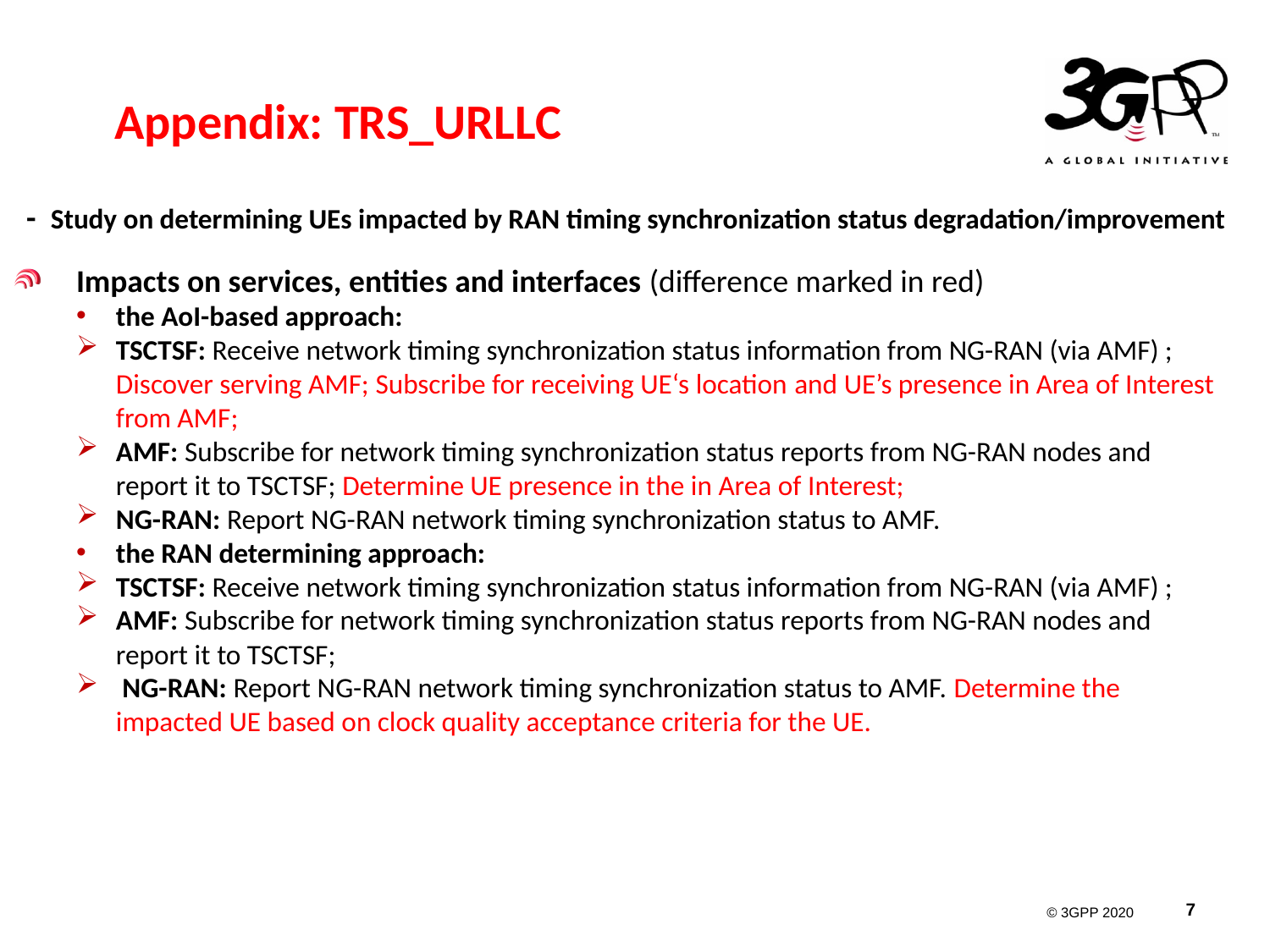

# Appendix: TRS_URLLC
-  Study on determining UEs impacted by RAN timing synchronization status degradation/improvement
Impacts on services, entities and interfaces (difference marked in red)
the AoI-based approach:
TSCTSF: Receive network timing synchronization status information from NG-RAN (via AMF) ; Discover serving AMF; Subscribe for receiving UE‘s location and UE’s presence in Area of Interest from AMF;
AMF: Subscribe for network timing synchronization status reports from NG-RAN nodes and report it to TSCTSF; Determine UE presence in the in Area of Interest;
NG-RAN: Report NG-RAN network timing synchronization status to AMF.
the RAN determining approach:
TSCTSF: Receive network timing synchronization status information from NG-RAN (via AMF) ;
AMF: Subscribe for network timing synchronization status reports from NG-RAN nodes and report it to TSCTSF;
 NG-RAN: Report NG-RAN network timing synchronization status to AMF. Determine the impacted UE based on clock quality acceptance criteria for the UE.